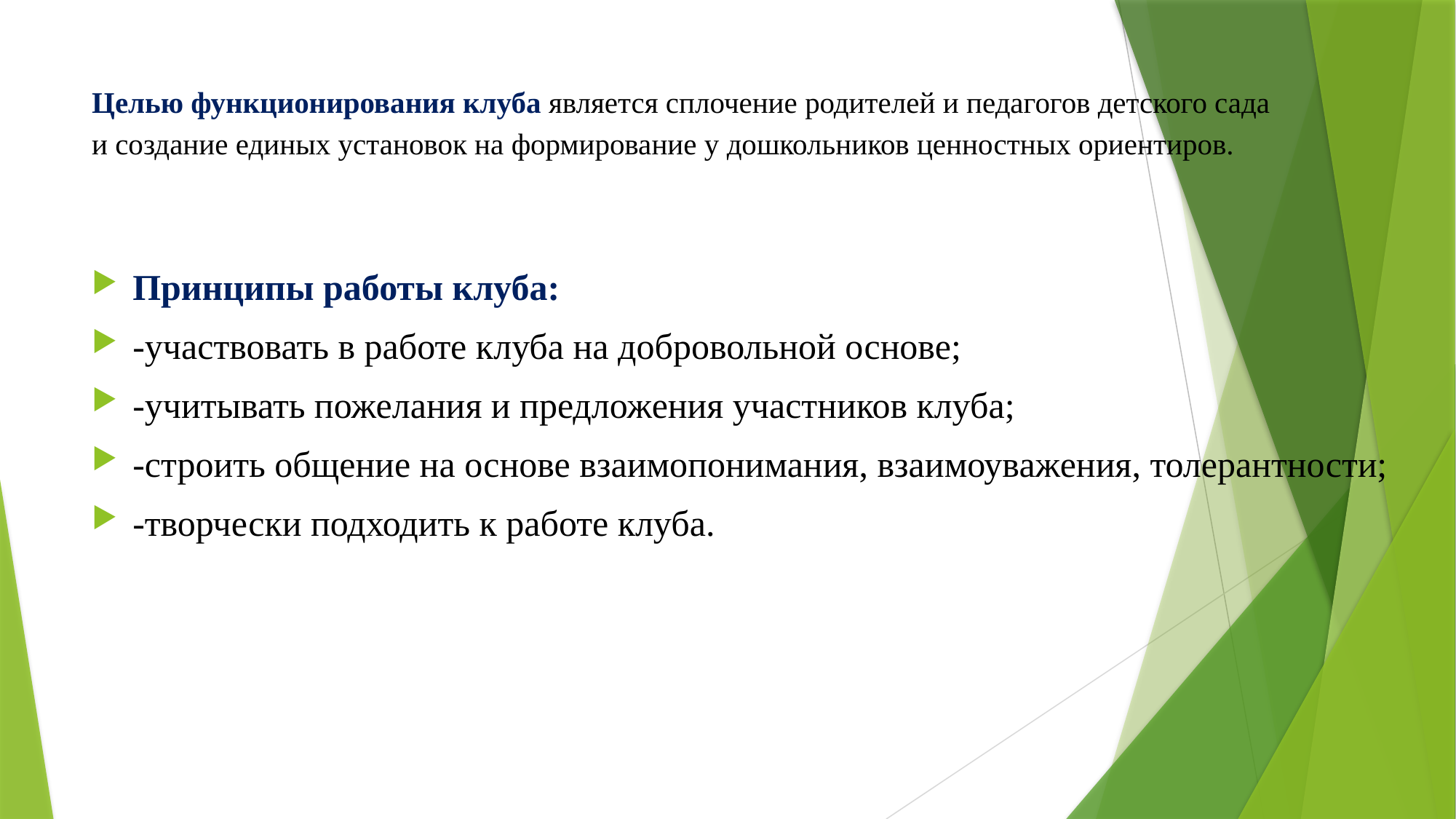

# Целью функционирования клуба является сплочение родителей и педагогов детского сада и создание единых установок на формирование у дошкольников ценностных ориентиров.
Принципы работы клуба:
-участвовать в работе клуба на добровольной основе;
-учитывать пожелания и предложения участников клуба;
-строить общение на основе взаимопонимания, взаимоуважения, толерантности;
-творчески подходить к работе клуба.